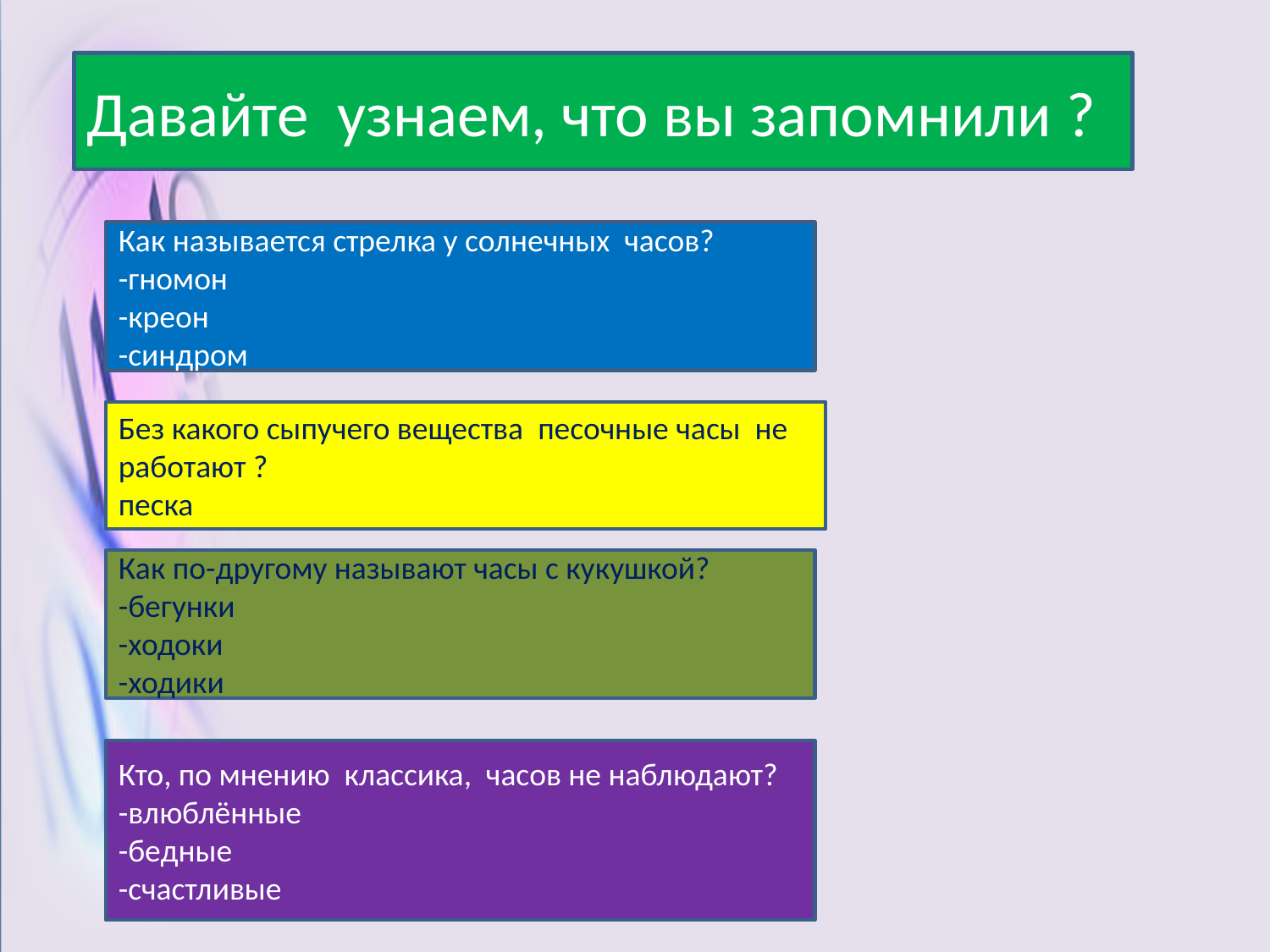

Давайте  узнаем, что вы запомнили ?

Как называется стрелка у солнечных  часов?
-гномон
-креон
-синдром
Без какого сыпучего вещества  песочные часы  не работают ?
песка
Как по-другому называют часы с кукушкой?
-бегунки
-ходоки
-ходики

Кто, по мнению  классика,  часов не наблюдают?
-влюблённые
-бедные
-счастливые